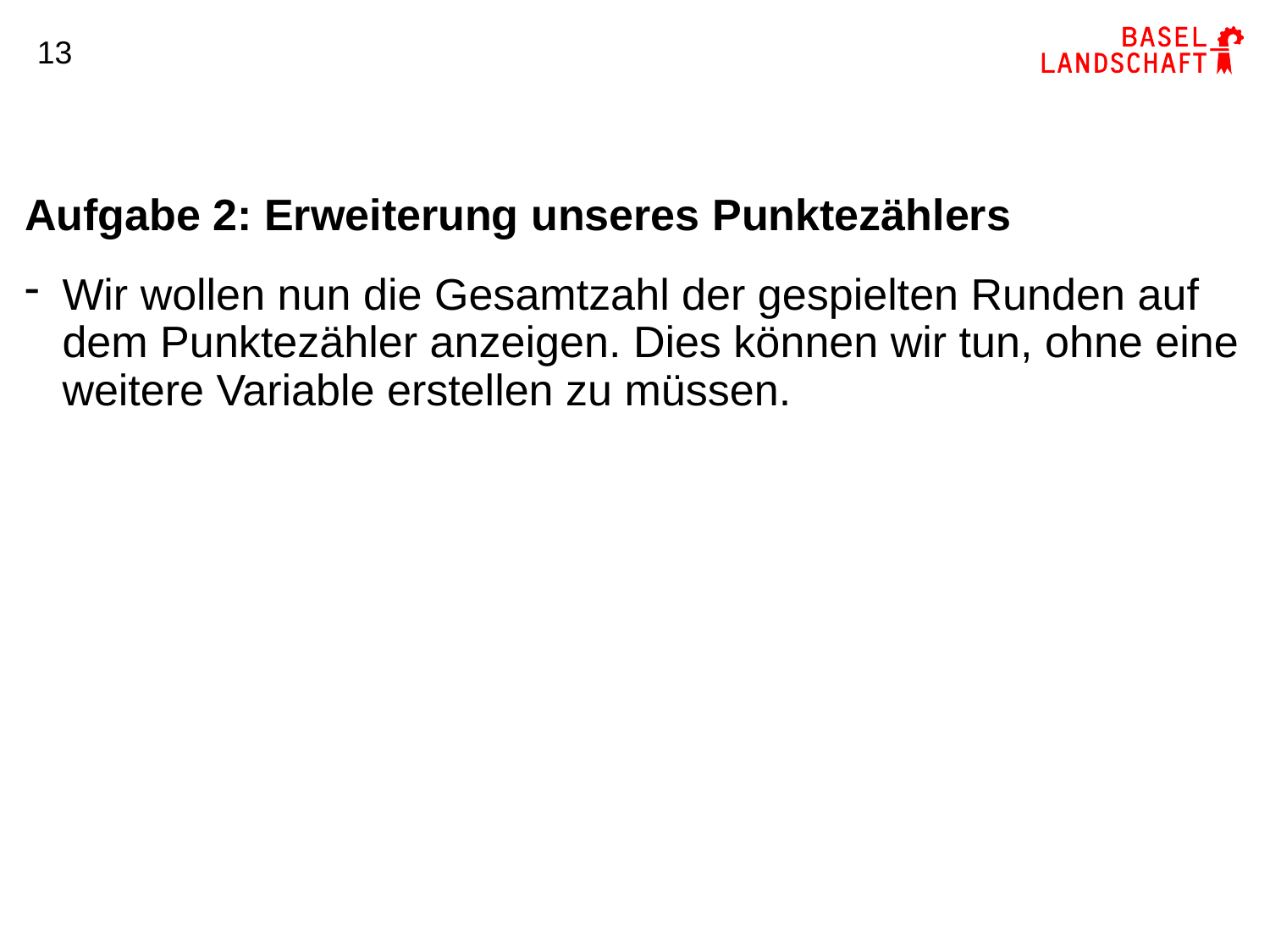

13
# Aufgabe 2: Erweiterung unseres Punktezählers
Wir wollen nun die Gesamtzahl der gespielten Runden auf dem Punktezähler anzeigen. Dies können wir tun, ohne eine weitere Variable erstellen zu müssen.